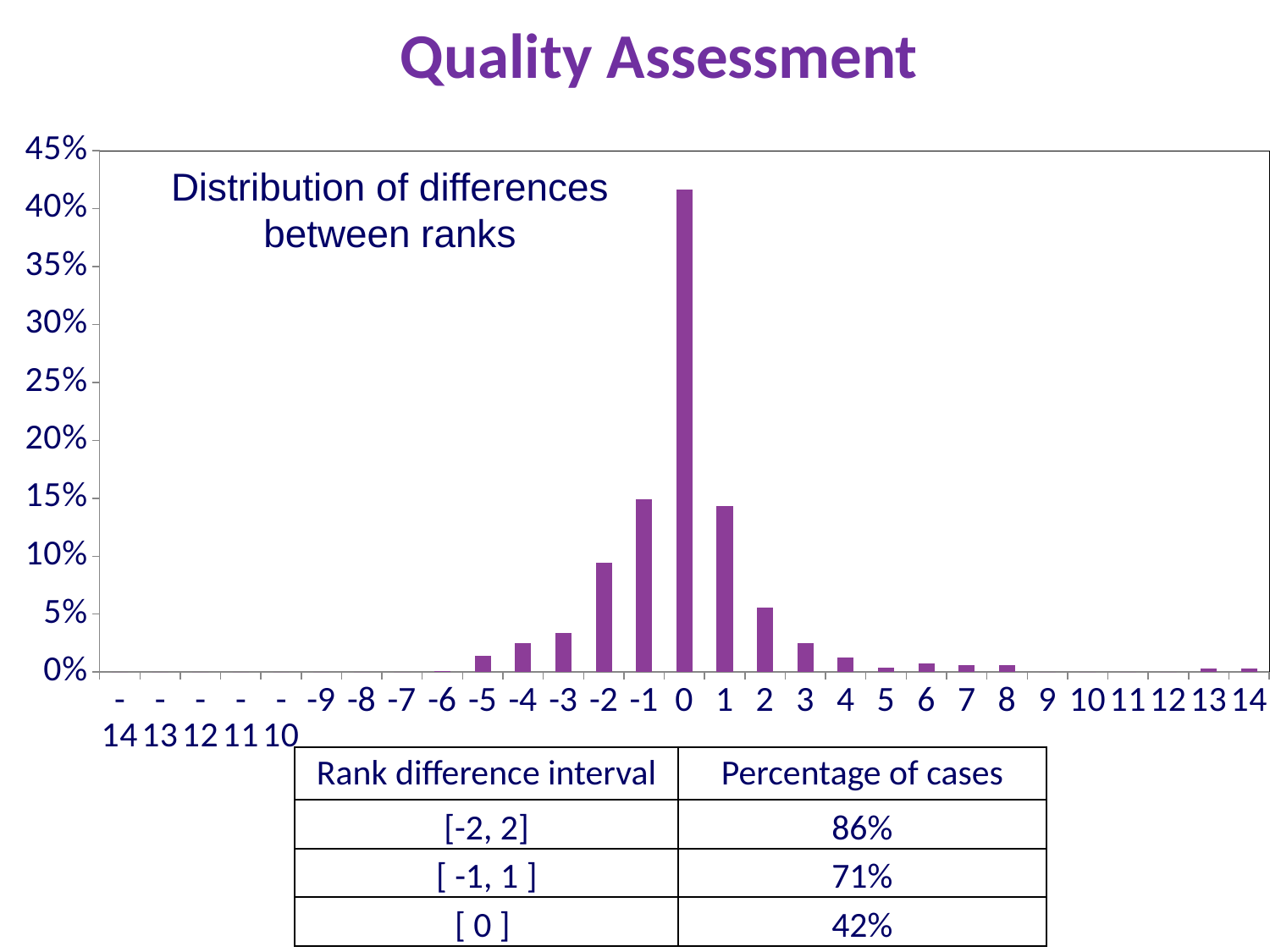

Quality Assessment

### Chart

| Category |  |
|---|---|
| -14 | 0.0 |
| -13 | 0.0 |
| -12 | 0.0 |
| -11 | 0.0 |
| -10 | 0.0 |
| -9 | 0.0 |
| -8 | 0.0 |
| -7 | 0.0 |
| -6 | 0.0010288065843621415 |
| -5 | 0.014403292181069945 |
| -4 | 0.024691358024691423 |
| -3 | 0.03395061728395067 |
| -2 | 0.0946502057613172 |
| -1 | 0.14917695473251028 |
| 0 | 0.4166666666666674 |
| 1 | 0.14300411522633744 |
| 2 | 0.05555555555555549 |
| 3 | 0.024691358024691423 |
| 4 | 0.012345679012345711 |
| 5 | 0.004115226337448566 |
| 6 | 0.007201646090535009 |
| 7 | 0.006172839506172848 |
| 8 | 0.006172839506172848 |
| 9 | 0.0 |
| 10 | 0.0 |
| 11 | 0.0 |
| 12 | 0.0 |
| 13 | 0.0030864197530864283 |
| 14 | 0.0030864197530864283 |
Distribution of differences between ranks
| Rank difference interval | Percentage of cases |
| --- | --- |
| [-2, 2] | 86% |
| [ -1, 1 ] | 71% |
| [ 0 ] | 42% |